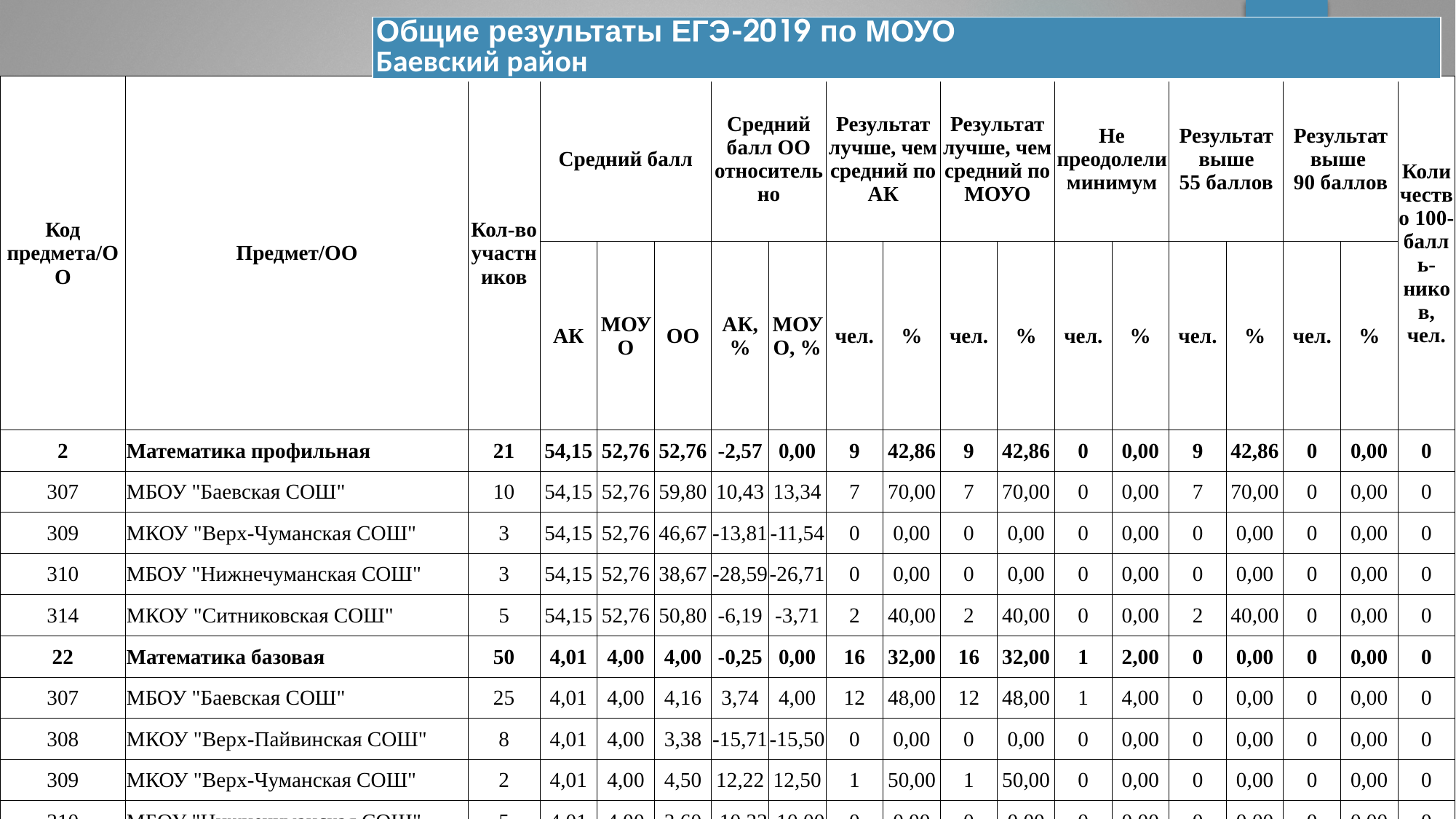

| Общие результаты ЕГЭ-2019 по МОУО Баевский район |
| --- |
#
| Код предмета/ОО | Предмет/ОО | Кол-во участников | Средний балл |  |  | Cредний балл ОО относительно |  | Результат лучше, чем средний по АК |  | Результат лучше, чем средний по МОУО |  | Не преодолели минимум |  | Результат выше 55 баллов |  | Результат выше 90 баллов |  | Количество 100-балль- ников, чел. |
| --- | --- | --- | --- | --- | --- | --- | --- | --- | --- | --- | --- | --- | --- | --- | --- | --- | --- | --- |
|  |  |  | АК | МОУО | ОО | АК, % | МОУО, % | чел. | % | чел. | % | чел. | % | чел. | % | чел. | % |  |
| 2 | Математика профильная | 21 | 54,15 | 52,76 | 52,76 | -2,57 | 0,00 | 9 | 42,86 | 9 | 42,86 | 0 | 0,00 | 9 | 42,86 | 0 | 0,00 | 0 |
| 307 | МБОУ "Баевская СОШ" | 10 | 54,15 | 52,76 | 59,80 | 10,43 | 13,34 | 7 | 70,00 | 7 | 70,00 | 0 | 0,00 | 7 | 70,00 | 0 | 0,00 | 0 |
| 309 | МКОУ "Верх-Чуманская СОШ" | 3 | 54,15 | 52,76 | 46,67 | -13,81 | -11,54 | 0 | 0,00 | 0 | 0,00 | 0 | 0,00 | 0 | 0,00 | 0 | 0,00 | 0 |
| 310 | МБОУ "Нижнечуманская СОШ" | 3 | 54,15 | 52,76 | 38,67 | -28,59 | -26,71 | 0 | 0,00 | 0 | 0,00 | 0 | 0,00 | 0 | 0,00 | 0 | 0,00 | 0 |
| 314 | МКОУ "Ситниковская СОШ" | 5 | 54,15 | 52,76 | 50,80 | -6,19 | -3,71 | 2 | 40,00 | 2 | 40,00 | 0 | 0,00 | 2 | 40,00 | 0 | 0,00 | 0 |
| 22 | Математика базовая | 50 | 4,01 | 4,00 | 4,00 | -0,25 | 0,00 | 16 | 32,00 | 16 | 32,00 | 1 | 2,00 | 0 | 0,00 | 0 | 0,00 | 0 |
| 307 | МБОУ "Баевская СОШ" | 25 | 4,01 | 4,00 | 4,16 | 3,74 | 4,00 | 12 | 48,00 | 12 | 48,00 | 1 | 4,00 | 0 | 0,00 | 0 | 0,00 | 0 |
| 308 | МКОУ "Верх-Пайвинская СОШ" | 8 | 4,01 | 4,00 | 3,38 | -15,71 | -15,50 | 0 | 0,00 | 0 | 0,00 | 0 | 0,00 | 0 | 0,00 | 0 | 0,00 | 0 |
| 309 | МКОУ "Верх-Чуманская СОШ" | 2 | 4,01 | 4,00 | 4,50 | 12,22 | 12,50 | 1 | 50,00 | 1 | 50,00 | 0 | 0,00 | 0 | 0,00 | 0 | 0,00 | 0 |
| 310 | МБОУ "Нижнечуманская СОШ" | 5 | 4,01 | 4,00 | 3,60 | -10,22 | -10,00 | 0 | 0,00 | 0 | 0,00 | 0 | 0,00 | 0 | 0,00 | 0 | 0,00 | 0 |
| 312 | МКОУ "Плотавская СОШ" | 5 | 4,01 | 4,00 | 4,40 | 9,73 | 10,00 | 2 | 40,00 | 2 | 40,00 | 0 | 0,00 | 0 | 0,00 | 0 | 0,00 | 0 |
| 314 | МКОУ "Ситниковская СОШ" | 5 | 4,01 | 4,00 | 4,00 | -0,25 | 0,00 | 1 | 20,00 | 1 | 20,00 | 0 | 0,00 | 0 | 0,00 | 0 | 0,00 | 0 |